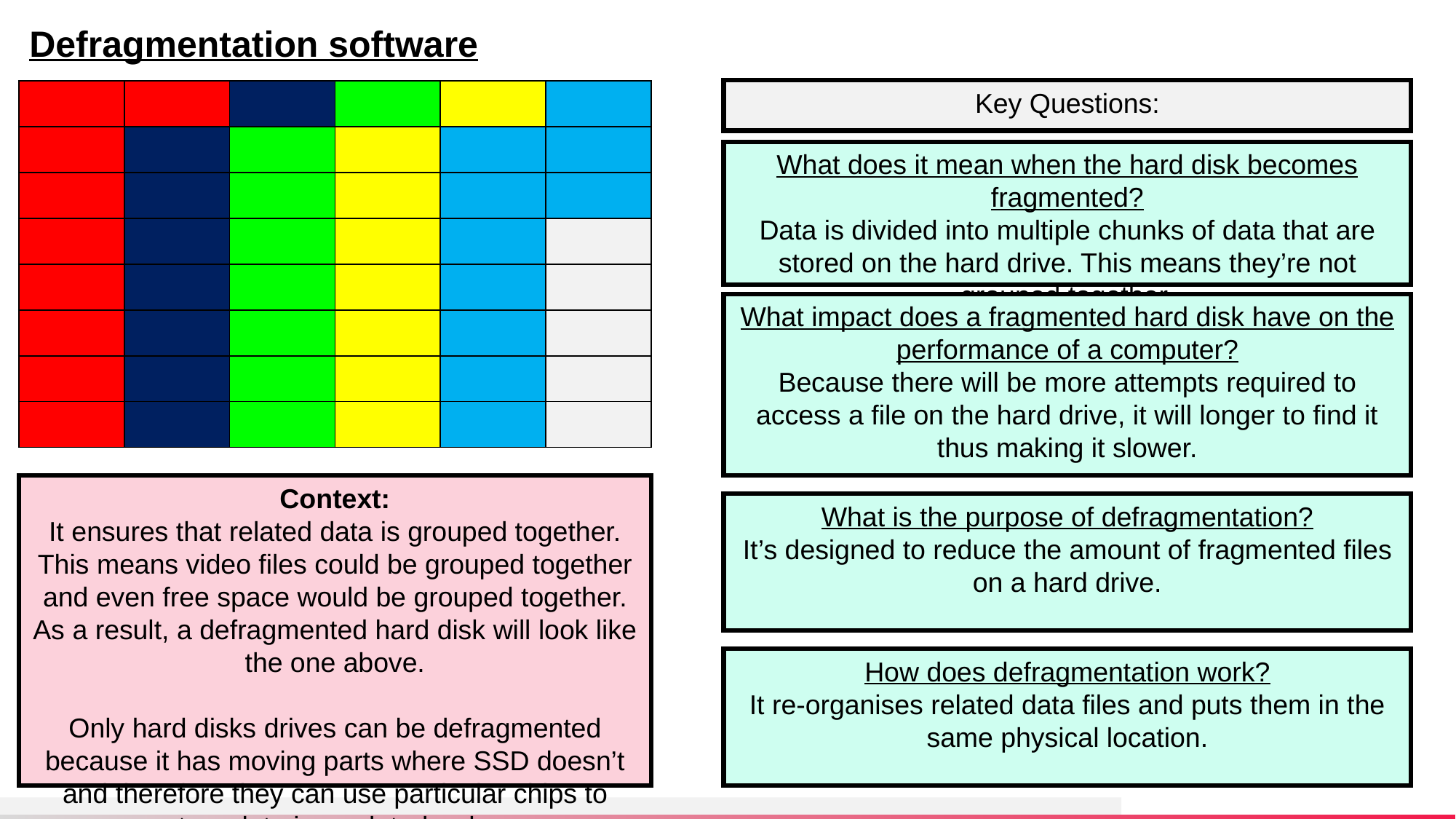

Defragmentation software
Key Questions:

|  |  |  |  |  |  |
| --- | --- | --- | --- | --- | --- |
|  |  |  |  |  |  |
|  |  |  |  |  |  |
|  |  |  |  |  |  |
|  |  |  |  |  |  |
|  |  |  |  |  |  |
|  |  |  |  |  |  |
|  |  |  |  |  |  |
What does it mean when the hard disk becomes fragmented?
Data is divided into multiple chunks of data that are stored on the hard drive. This means they’re not grouped together.
What impact does a fragmented hard disk have on the performance of a computer?
Because there will be more attempts required to access a file on the hard drive, it will longer to find it thus making it slower.
Context:
It ensures that related data is grouped together. This means video files could be grouped together and even free space would be grouped together. As a result, a defragmented hard disk will look like the one above.

Only hard disks drives can be defragmented because it has moving parts where SSD doesn’t and therefore they can use particular chips to store data in a related order.

What is the purpose of defragmentation?
It’s designed to reduce the amount of fragmented files on a hard drive.

How does defragmentation work?
It re-organises related data files and puts them in the same physical location.